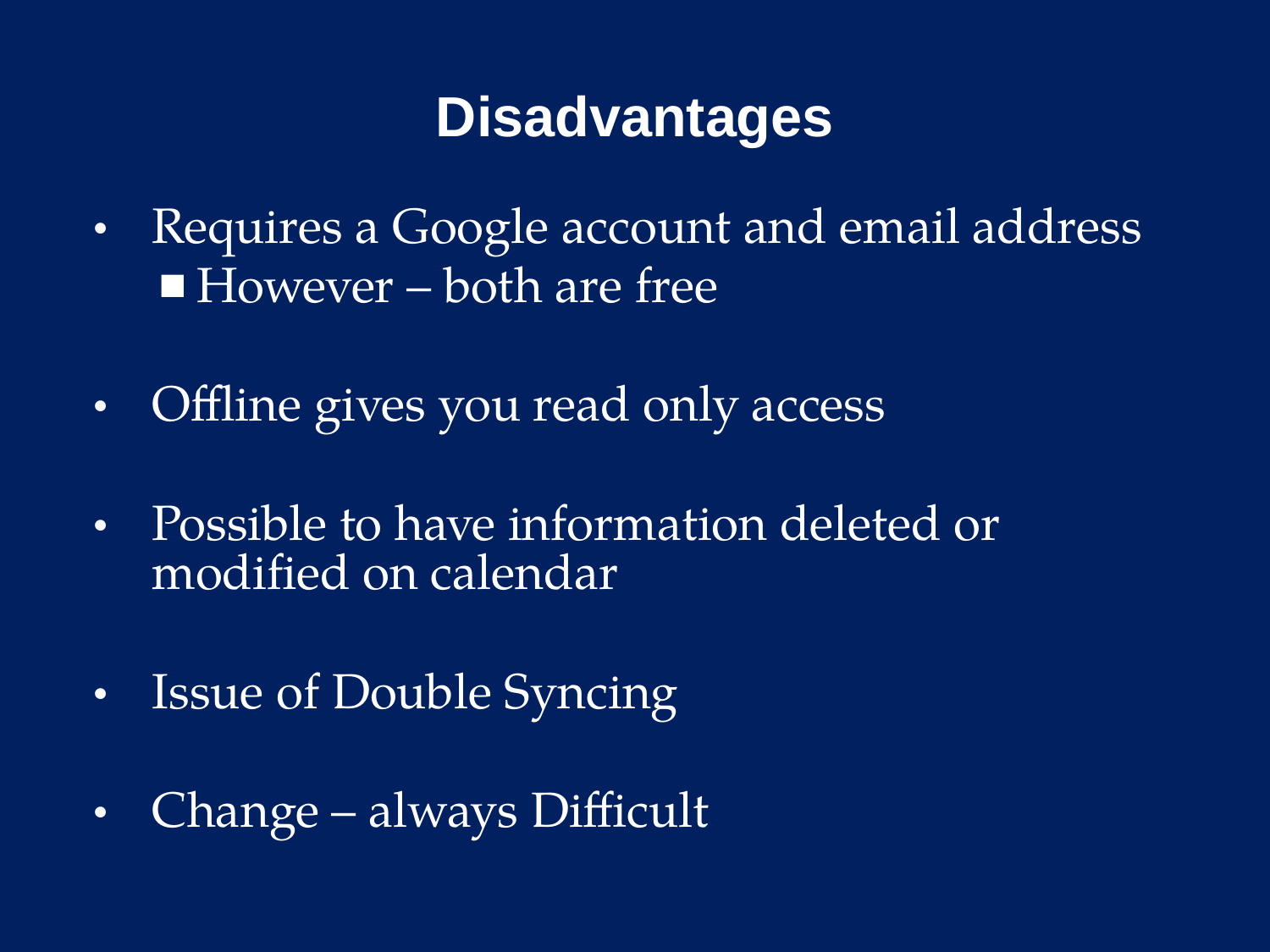

# Disadvantages
Requires a Google account and email address
However – both are free

Offline gives you read only access

Possible to have information deleted or modified on calendar

Issue of Double Syncing

Change – always Difficult